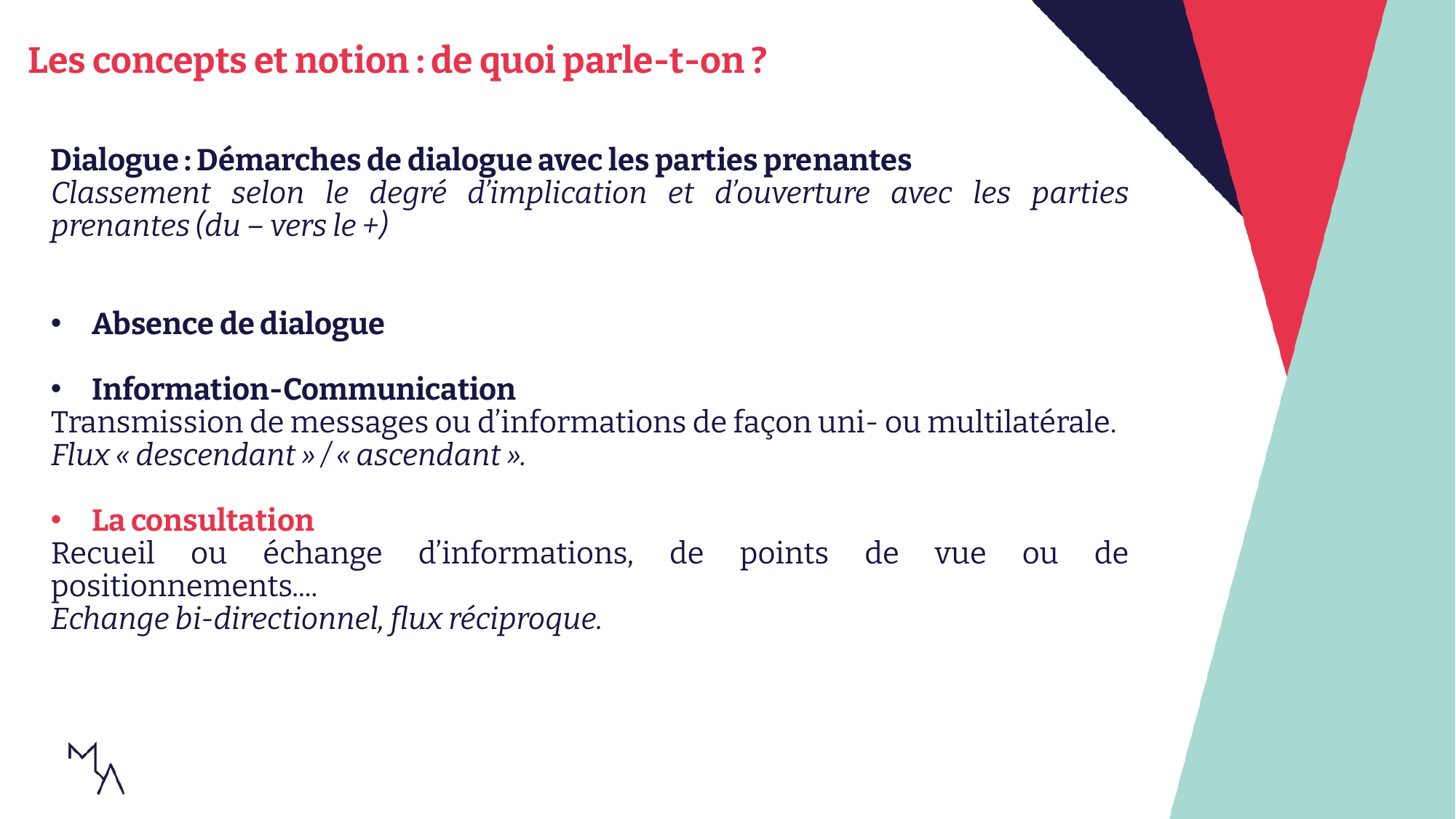

Les concepts et notion : de quoi parle-t-on ?
Dialogue : Démarches de dialogue avec les parties prenantes
Classement selon le degré d’implication et d’ouverture avec les parties prenantes (du – vers le +)

Absence de dialogue

Information-Communication
Transmission de messages ou d’informations de façon uni- ou multilatérale.
Flux « descendant » / « ascendant ».

La consultation
Recueil ou échange d’informations, de points de vue ou de positionnements....
Echange bi-directionnel, flux réciproque.